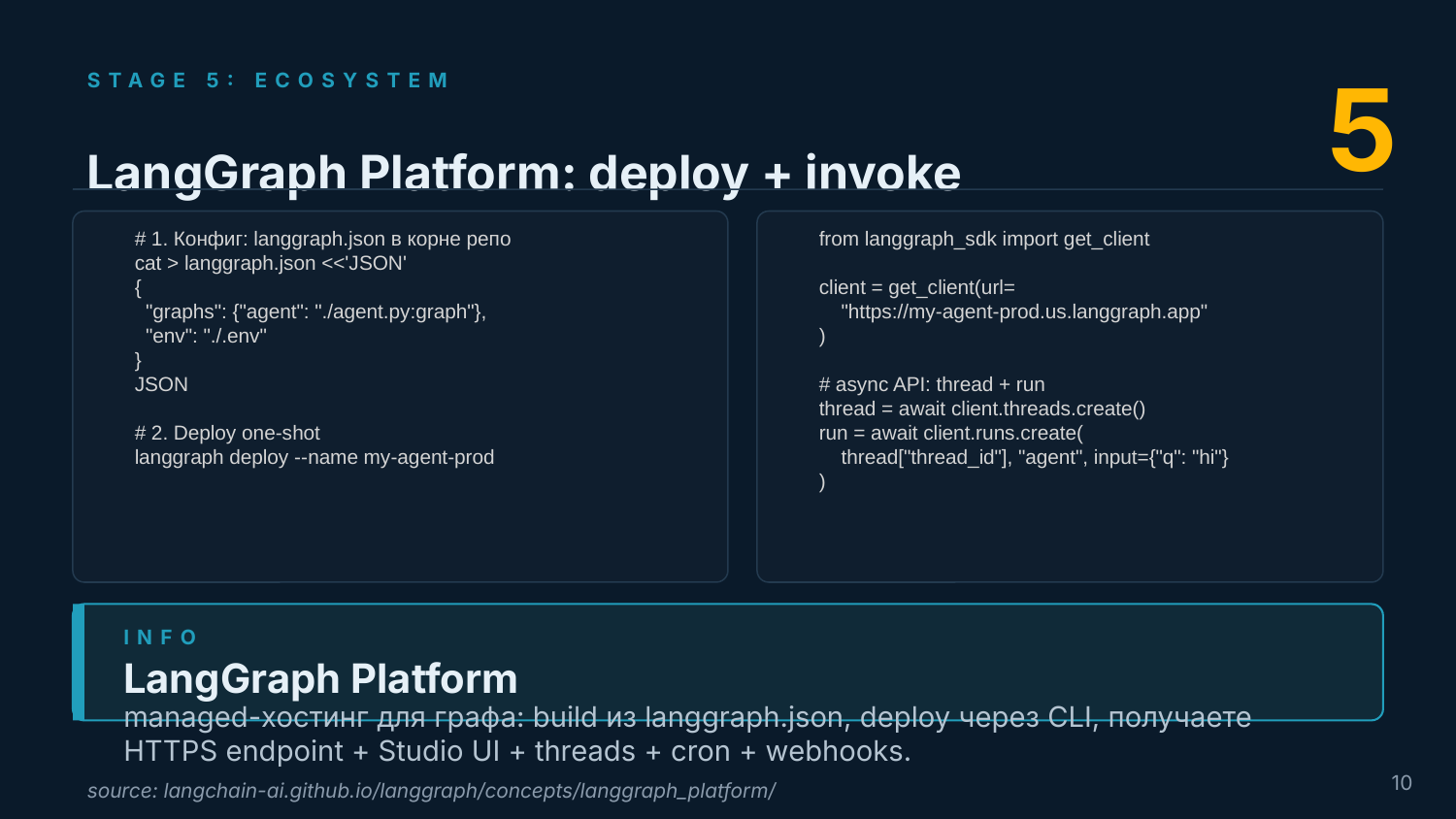

5
STAGE 5: ECOSYSTEM
LangGraph Platform: deploy + invoke

  # 1. Конфиг: langgraph.json в корне репо
  cat > langgraph.json <<'JSON'
  {
    "graphs": {"agent": "./agent.py:graph"},
    "env": "./.env"
  }
  JSON

  # 2. Deploy one-shot
  langgraph deploy --name my-agent-prod

  from langgraph_sdk import get_client

  client = get_client(url=
      "https://my-agent-prod.us.langgraph.app"
  )

  # async API: thread + run
  thread = await client.threads.create()
  run = await client.runs.create(
      thread["thread_id"], "agent", input={"q": "hi"}
  )

INFO
LangGraph Platform
managed-хостинг для графа: build из langgraph.json, deploy через CLI, получаете HTTPS endpoint + Studio UI + threads + cron + webhooks.
10
source: langchain-ai.github.io/langgraph/concepts/langgraph_platform/